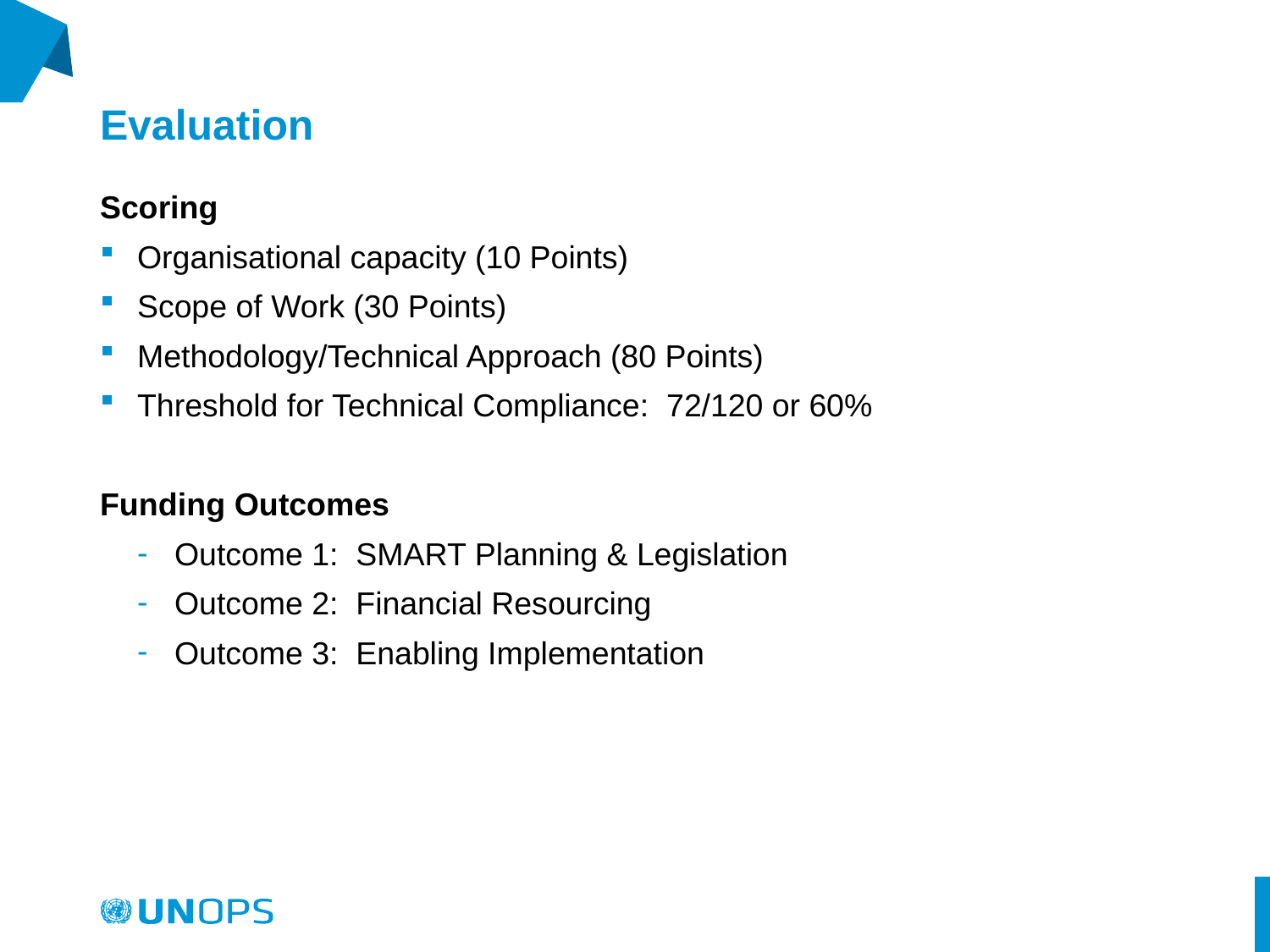

# Evaluation
Scoring
Organisational capacity (10 Points)
Scope of Work (30 Points)
Methodology/Technical Approach (80 Points)
Threshold for Technical Compliance:  72/120 or 60%

Funding Outcomes
Outcome 1:  SMART Planning & Legislation
Outcome 2:  Financial Resourcing
Outcome 3:  Enabling Implementation